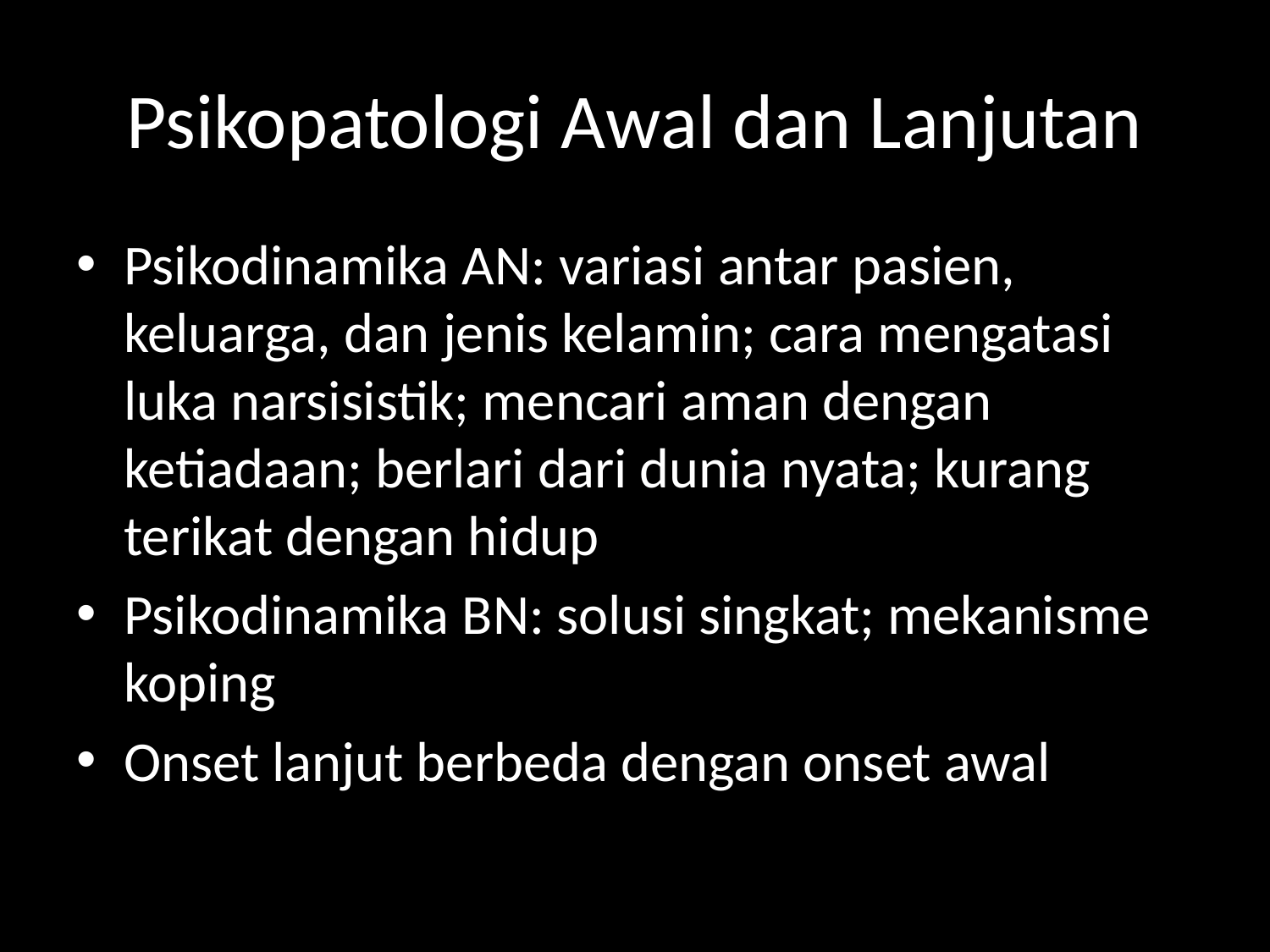

# Psikopatologi Awal dan Lanjutan
Psikodinamika AN: variasi antar pasien, keluarga, dan jenis kelamin; cara mengatasi luka narsisistik; mencari aman dengan ketiadaan; berlari dari dunia nyata; kurang terikat dengan hidup
Psikodinamika BN: solusi singkat; mekanisme koping
Onset lanjut berbeda dengan onset awal